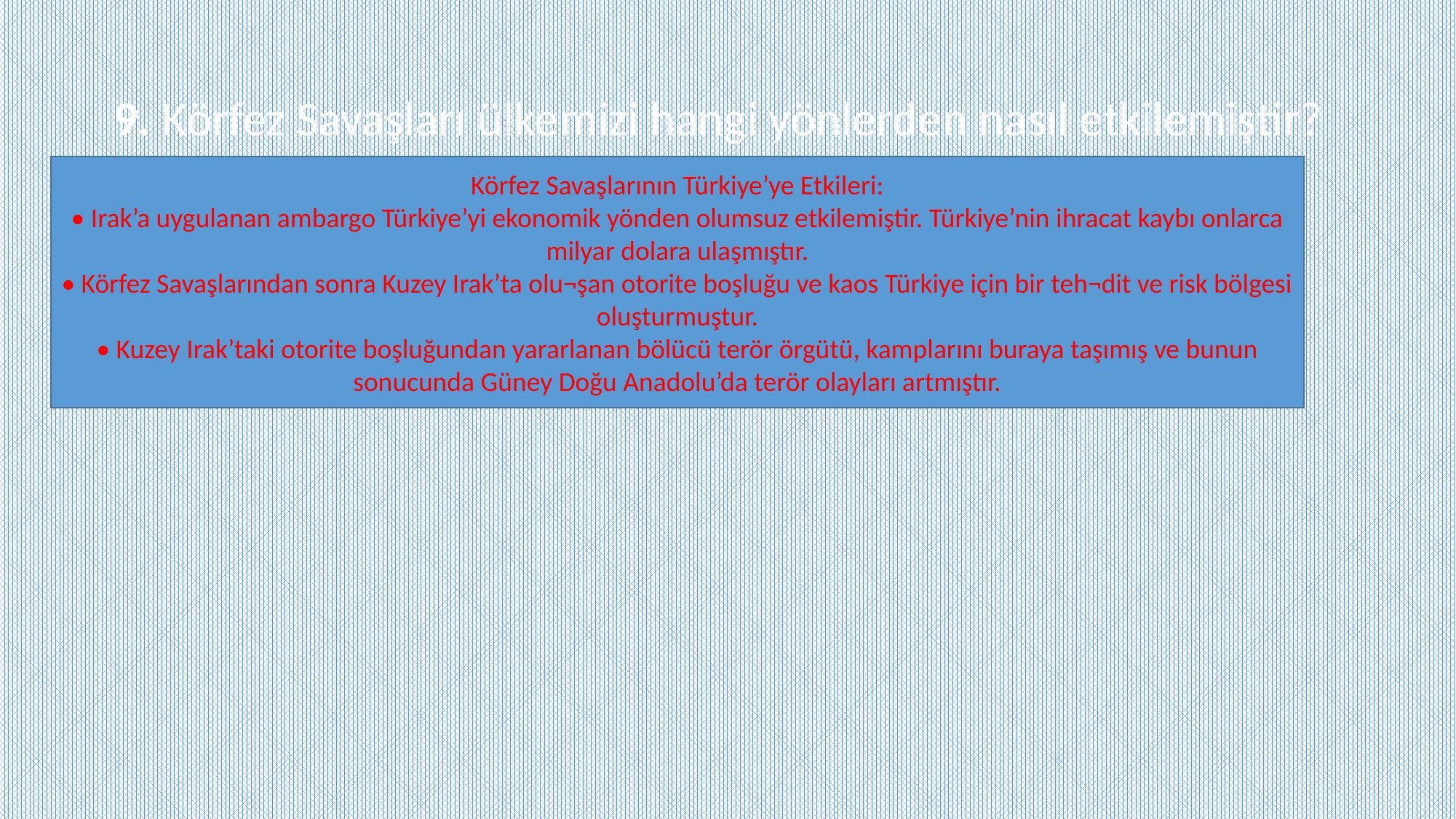

9. Körfez Savaşları ülkemizi hangi yönlerden nasıl etkilemiştir?
Körfez Savaşlarının Türkiye’ye Etkileri:
• Irak’a uygulanan ambargo Türkiye’yi ekonomik yönden olumsuz etkilemiştir. Türkiye’nin ihracat kaybı onlarca milyar dolara ulaşmıştır.
• Körfez Savaşlarından sonra Kuzey Irak’ta olu¬şan otorite boşluğu ve kaos Türkiye için bir teh¬dit ve risk bölgesi oluşturmuştur.
• Kuzey Irak’taki otorite boşluğundan yararlanan bölücü terör örgütü, kamplarını buraya taşımış ve bunun sonucunda Güney Doğu Anadolu’da terör olayları artmıştır.